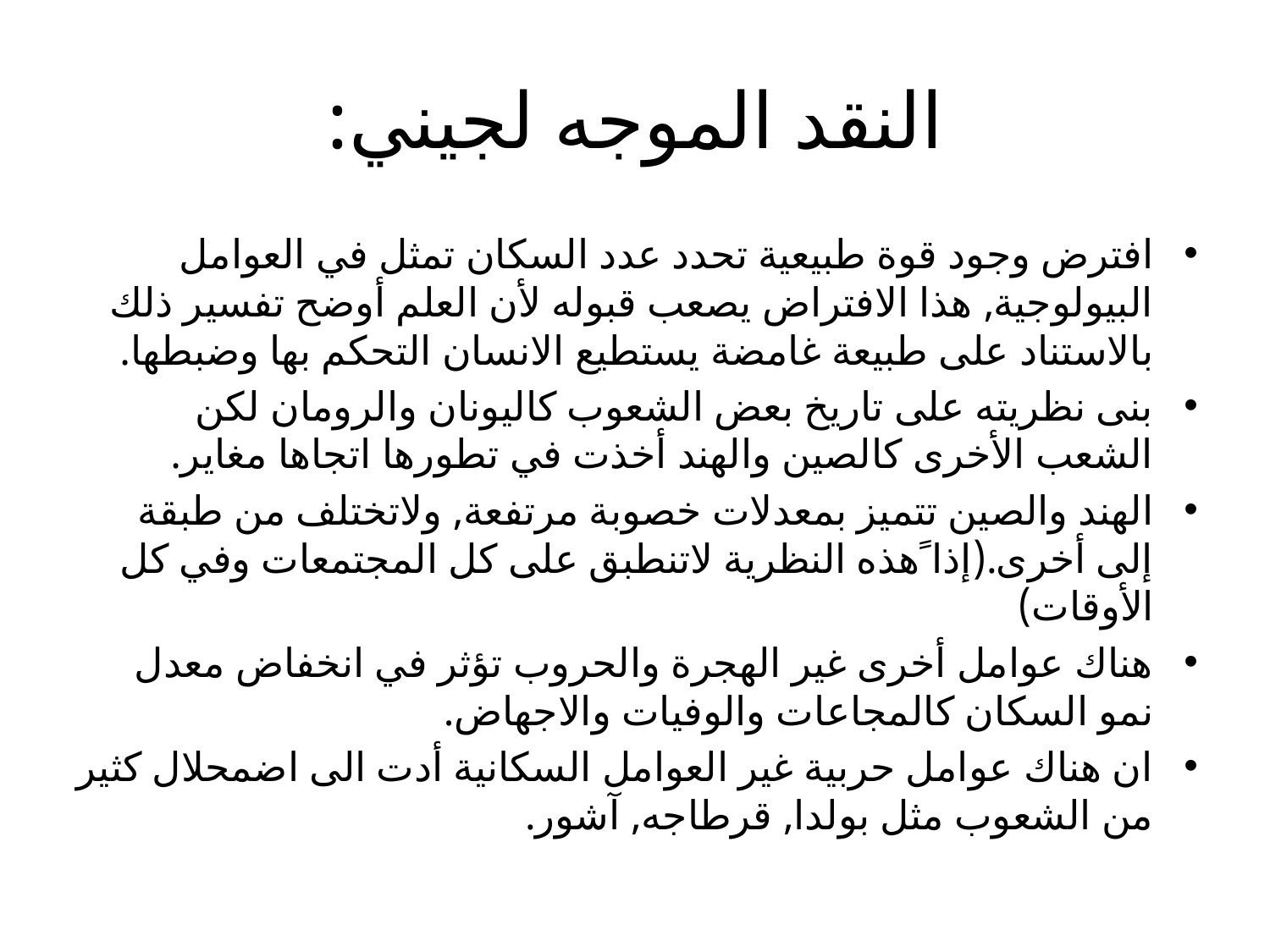

# النقد الموجه لجيني:
افترض وجود قوة طبيعية تحدد عدد السكان تمثل في العوامل البيولوجية, هذا الافتراض يصعب قبوله لأن العلم أوضح تفسير ذلك بالاستناد على طبيعة غامضة يستطيع الانسان التحكم بها وضبطها.
بنى نظريته على تاريخ بعض الشعوب كاليونان والرومان لكن الشعب الأخرى كالصين والهند أخذت في تطورها اتجاها مغاير.
الهند والصين تتميز بمعدلات خصوبة مرتفعة, ولاتختلف من طبقة إلى أخرى.(إذا ًهذه النظرية لاتنطبق على كل المجتمعات وفي كل الأوقات)
هناك عوامل أخرى غير الهجرة والحروب تؤثر في انخفاض معدل نمو السكان كالمجاعات والوفيات والاجهاض.
ان هناك عوامل حربية غير العوامل السكانية أدت الى اضمحلال كثير من الشعوب مثل بولدا, قرطاجه, آشور.